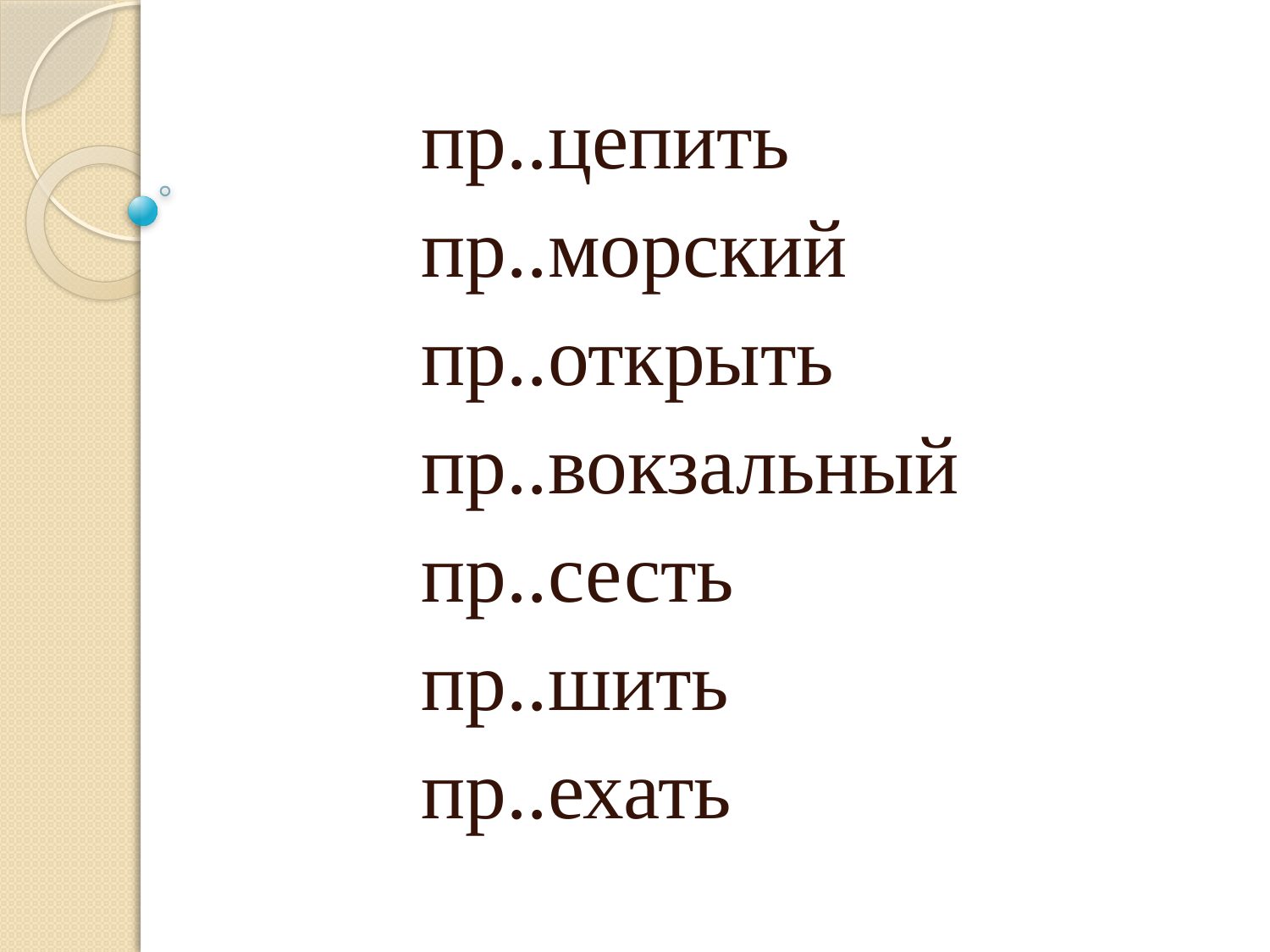

пр..цепить
пр..морский
пр..открыть
пр..вокзальный
пр..сесть
пр..шить
пр..ехать